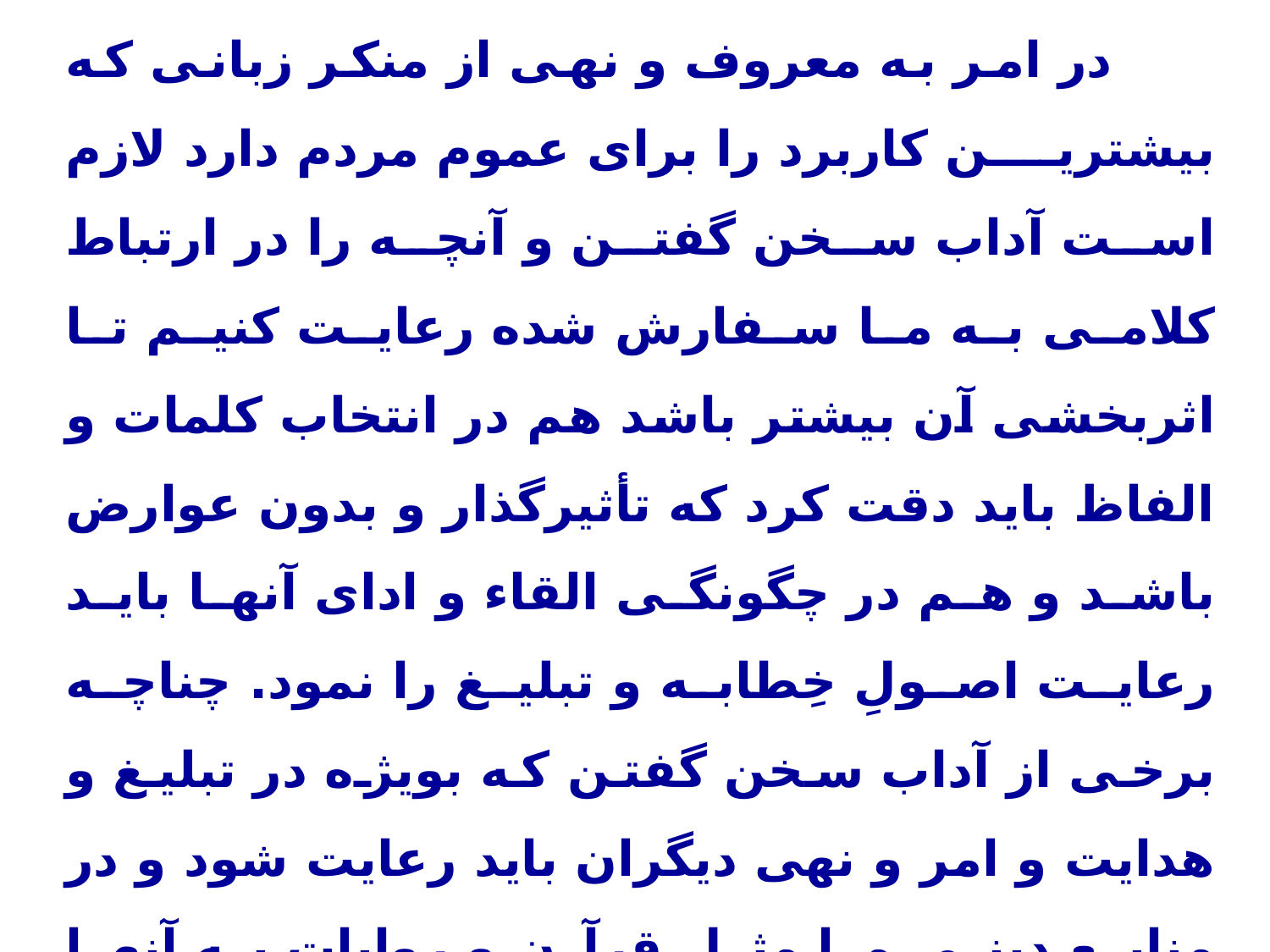

اصل هفتم: رعایت آداب سخن گفتن

در امر به معروف و نهی از منکر زبانی که بیشترین کاربرد را برای عموم مردم دارد لازم است آداب سخن گفتن و آنچه را در ارتباط کلامی به ما سفارش شده رعایت کنیم تا اثربخشی آن بیشتر باشد هم در انتخاب کلمات و الفاظ باید دقت کرد که تأثیرگذار و بدون عوارض باشد و هم در چگونگی القاء و ادای آنها باید رعایت اصولِ خِطابه و تبلیغ را نمود. چناچه برخی از آداب سخن گفتن که بویژه در تبلیغ و هدایت و امر و نهی دیگران باید رعایت شود و در منابع دینی ما مثل قرآن و روایات به آنها سفارش شده است.